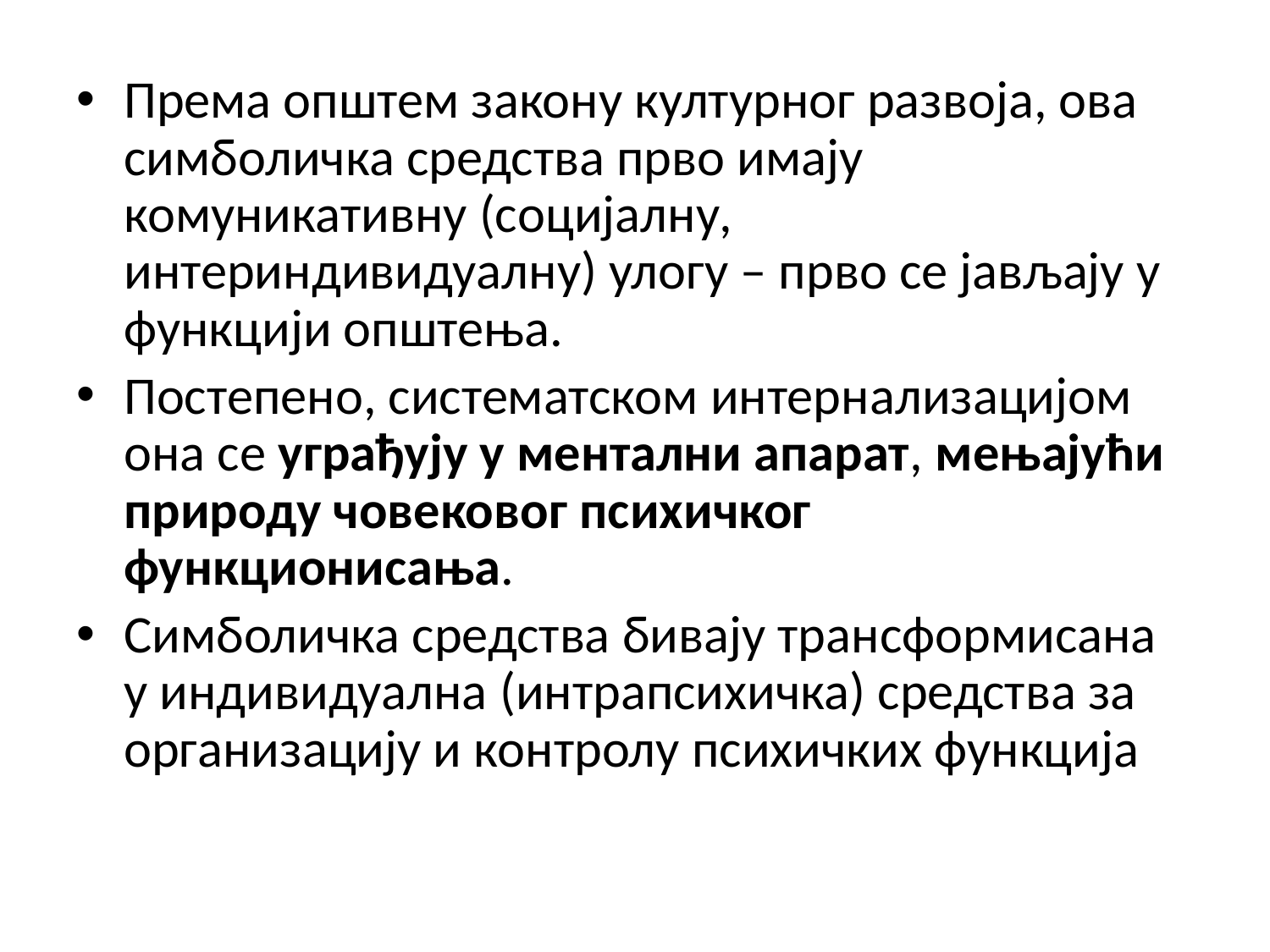

Према општем закону културног развоја, ова симболичка средства прво имају комуникативну (социјалну, интериндивидуалну) улогу – прво се јављају у функцији општења.
Постепено, систематском интернализацијом она се уграђују у ментални апарат, мењајући природу човековог психичког функционисања.
Симболичка средства бивају трансформисана у индивидуална (интрапсихичка) средства за организацију и контролу психичких функција